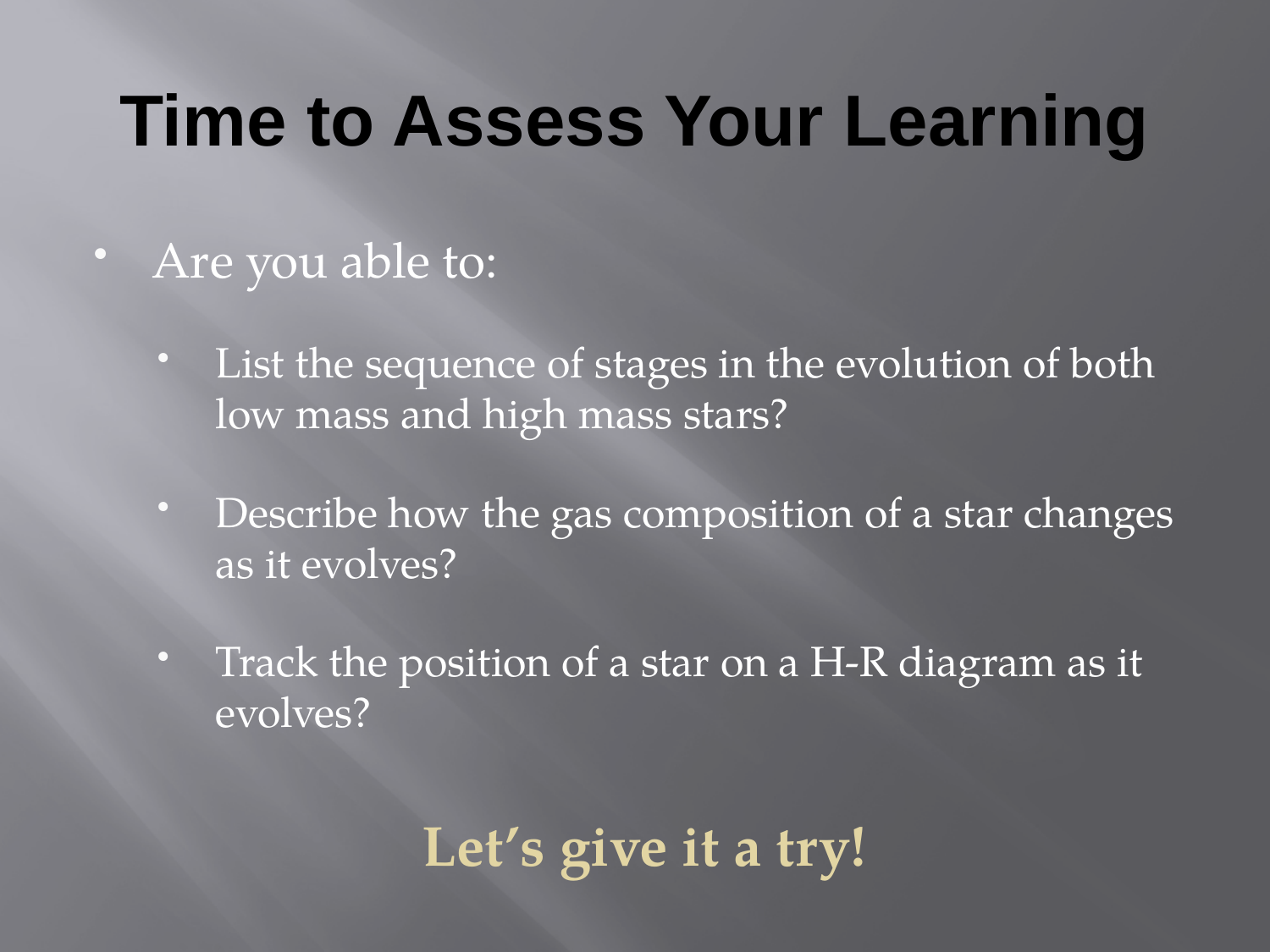

# Time to Assess Your Learning
Are you able to:

List the sequence of stages in the evolution of both low mass and high mass stars?

Describe how the gas composition of a star changes as it evolves?

Track the position of a star on a H-R diagram as it evolves?
Let’s give it a try!